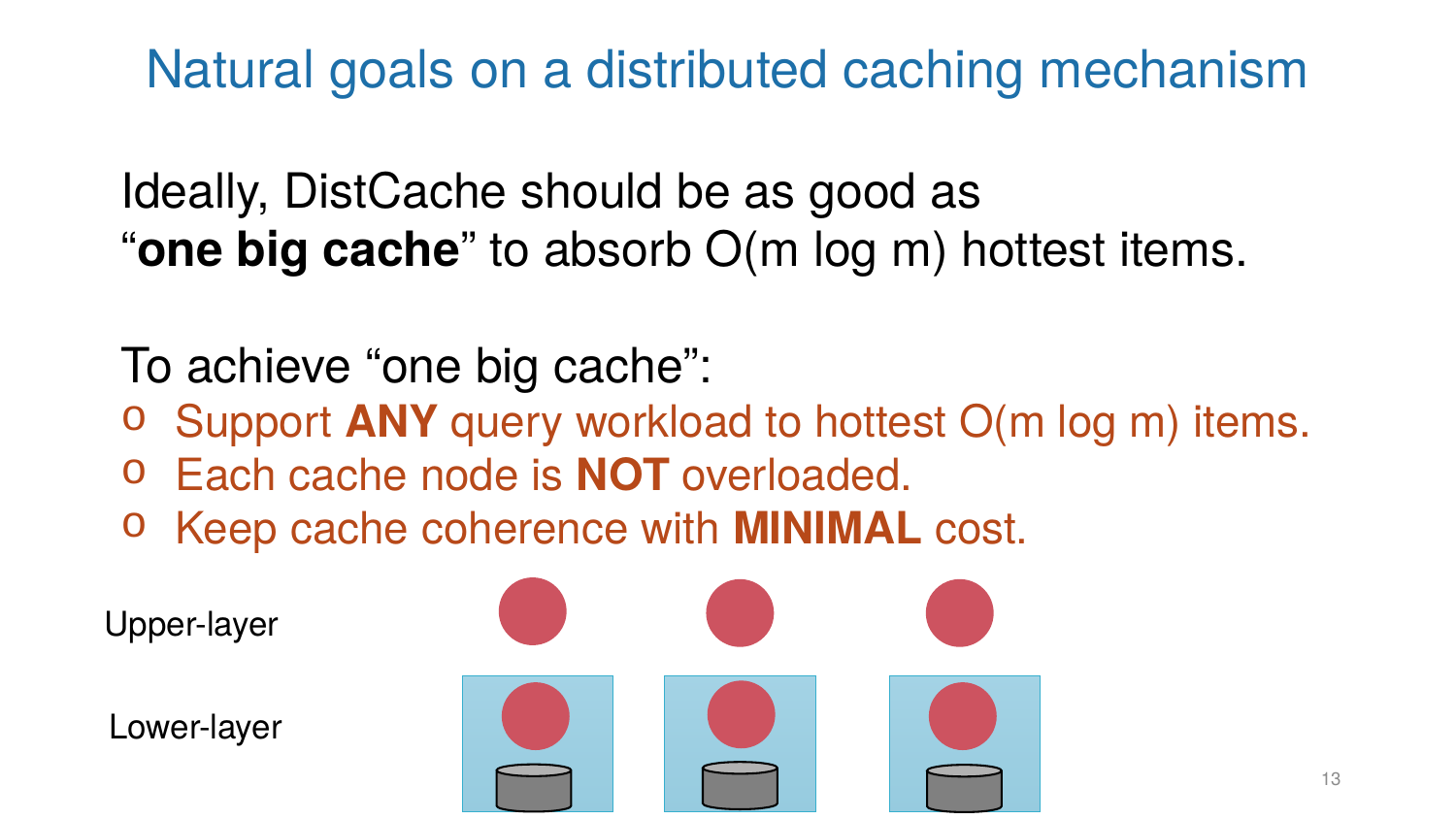

# Natural goals on a distributed caching mechanism
Ideally, DistCache should be as good as
“one big cache” to absorb O(m log m) hottest items.

To achieve “one big cache”:
Support ANY query workload to hottest O(m log m) items.
Each cache node is NOT overloaded.
Keep cache coherence with MINIMAL cost.

Upper-layer

Lower-layer
13